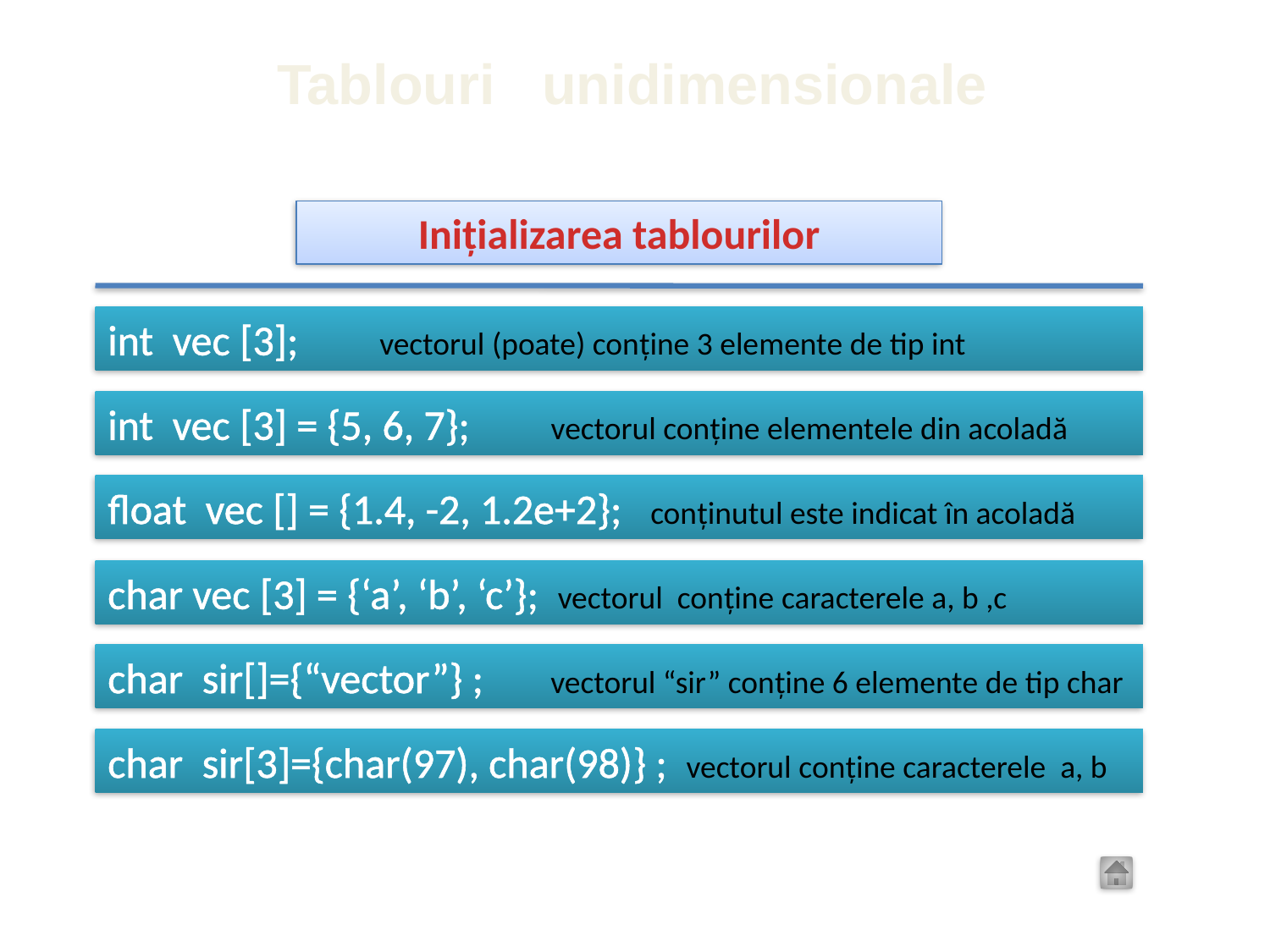

Tablouri   unidimensionale
Inițializarea tablourilor
int  vec [3];         vectorul (poate) conține 3 elemente de tip int
int  vec [3] = {5, 6, 7};         vectorul conține elementele din acoladă
float  vec [] = {1.4, -2, 1.2e+2};   conținutul este indicat în acoladă
char vec [3] = {‘a’, ‘b’, ‘c’};  vectorul  conține caracterele a, b ,c
char  sir[]={“vector”} ;       vectorul “sir” conține 6 elemente de tip char
char  sir[3]={char(97), char(98)} ;  vectorul conține caracterele  a, b